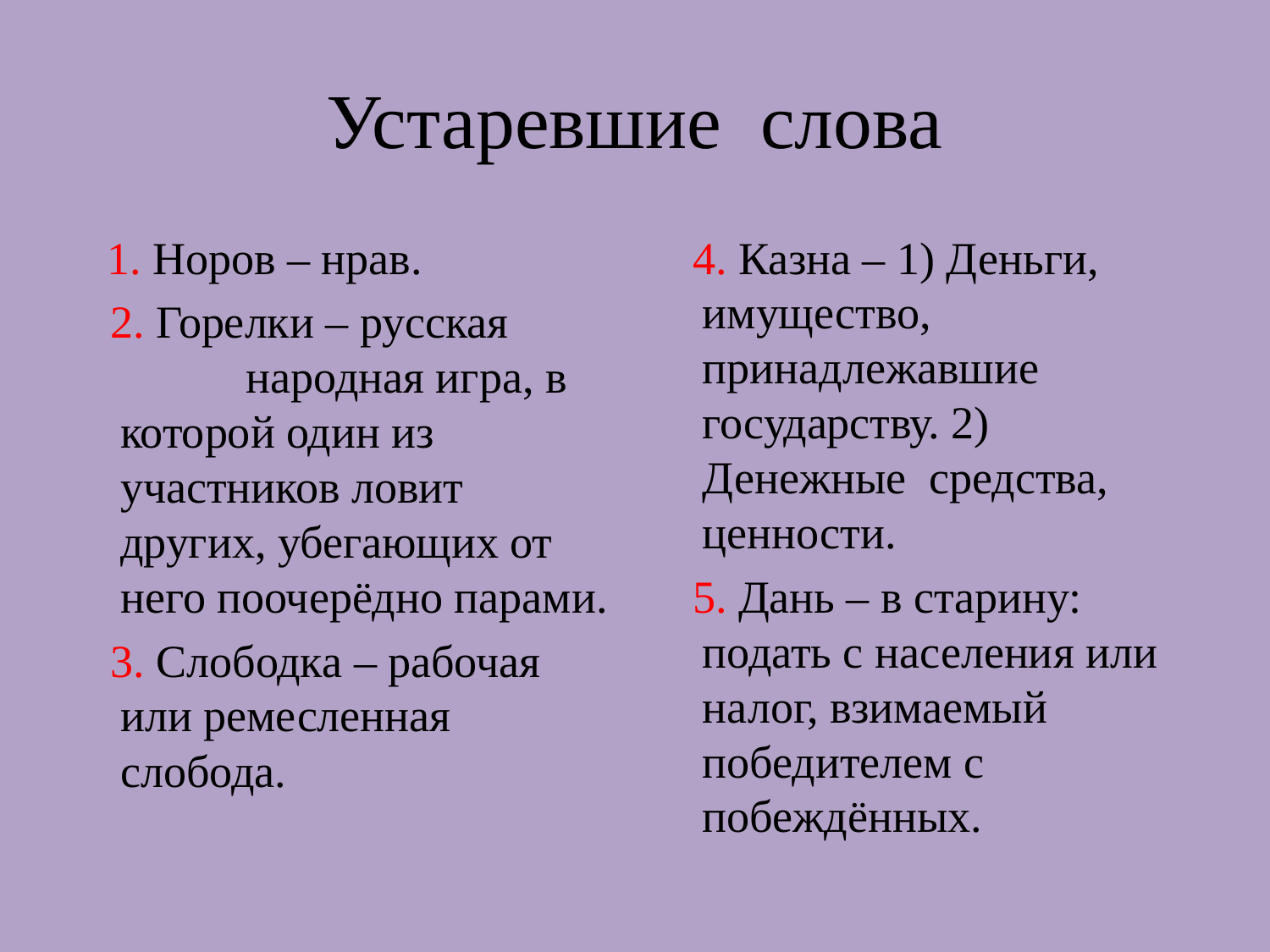

# Устаревшие  слова
   1. Норов – нрав.
   2. Горелки – русская                     народная игра, в которой один из участников ловит других, убегающих от него поочерёдно парами.
   3. Слободка – рабочая или ремесленная слобода.
   4. Казна – 1) Деньги, имущество, принадлежавшие  государству. 2) Денежные  средства, ценности.
   5. Дань – в старину: подать с населения или налог, взимаемый победителем с побеждённых.